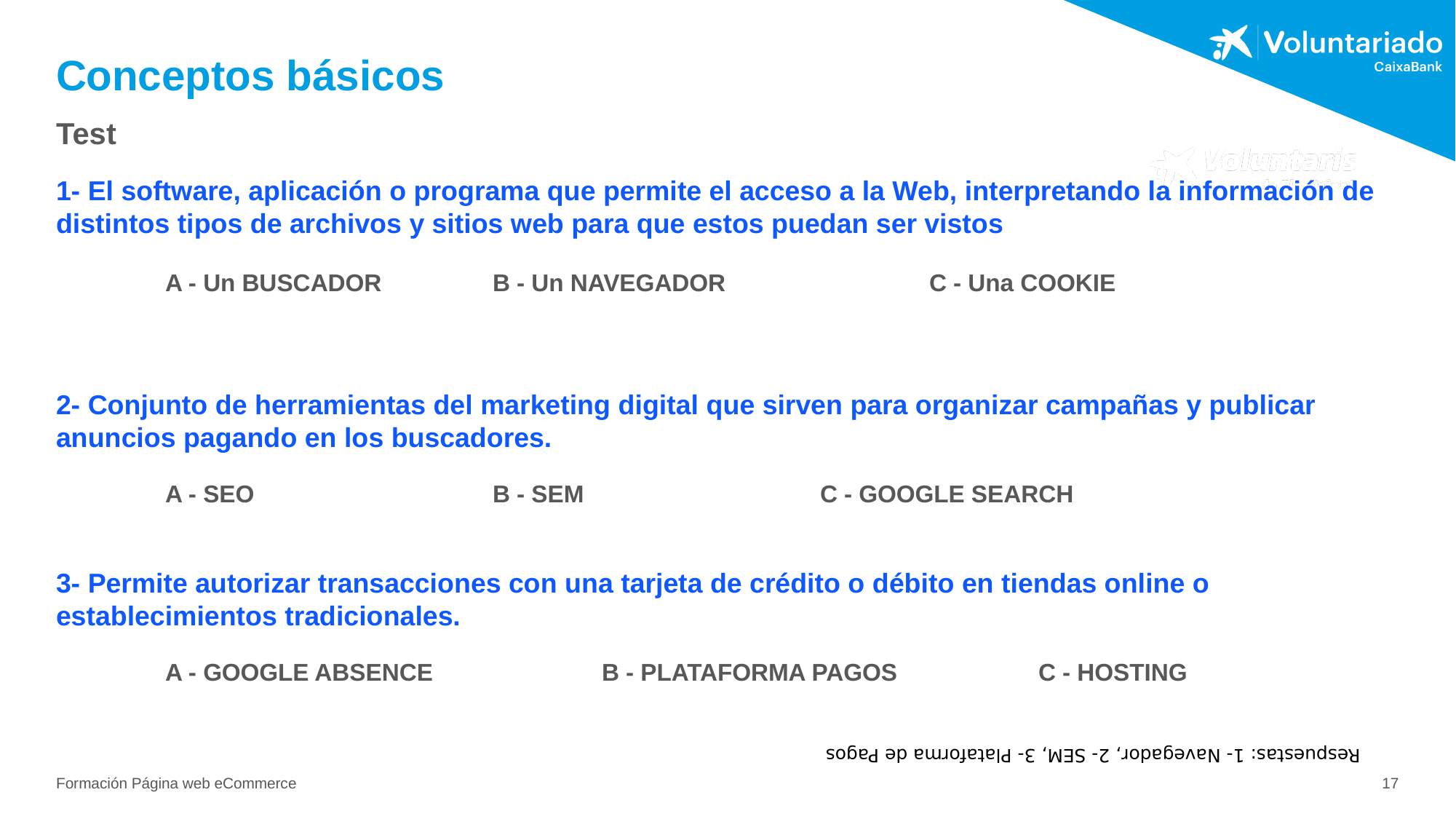

# Conceptos básicos
Test

1- El software, aplicación o programa que permite el acceso a la Web, interpretando la información de distintos tipos de archivos y sitios web para que estos puedan ser vistos

	A - Un BUSCADOR		B - Un NAVEGADOR		C - Una COOKIE

2- Conjunto de herramientas del marketing digital que sirven para organizar campañas y publicar anuncios pagando en los buscadores.

	A - SEO			B - SEM			C - GOOGLE SEARCH

3- Permite autorizar transacciones con una tarjeta de crédito o débito en tiendas online o establecimientos tradicionales.

	A - GOOGLE ABSENCE		B - PLATAFORMA PAGOS		C - HOSTING
Respuestas: 1- Navegador, 2- SEM, 3- Plataforma de Pagos